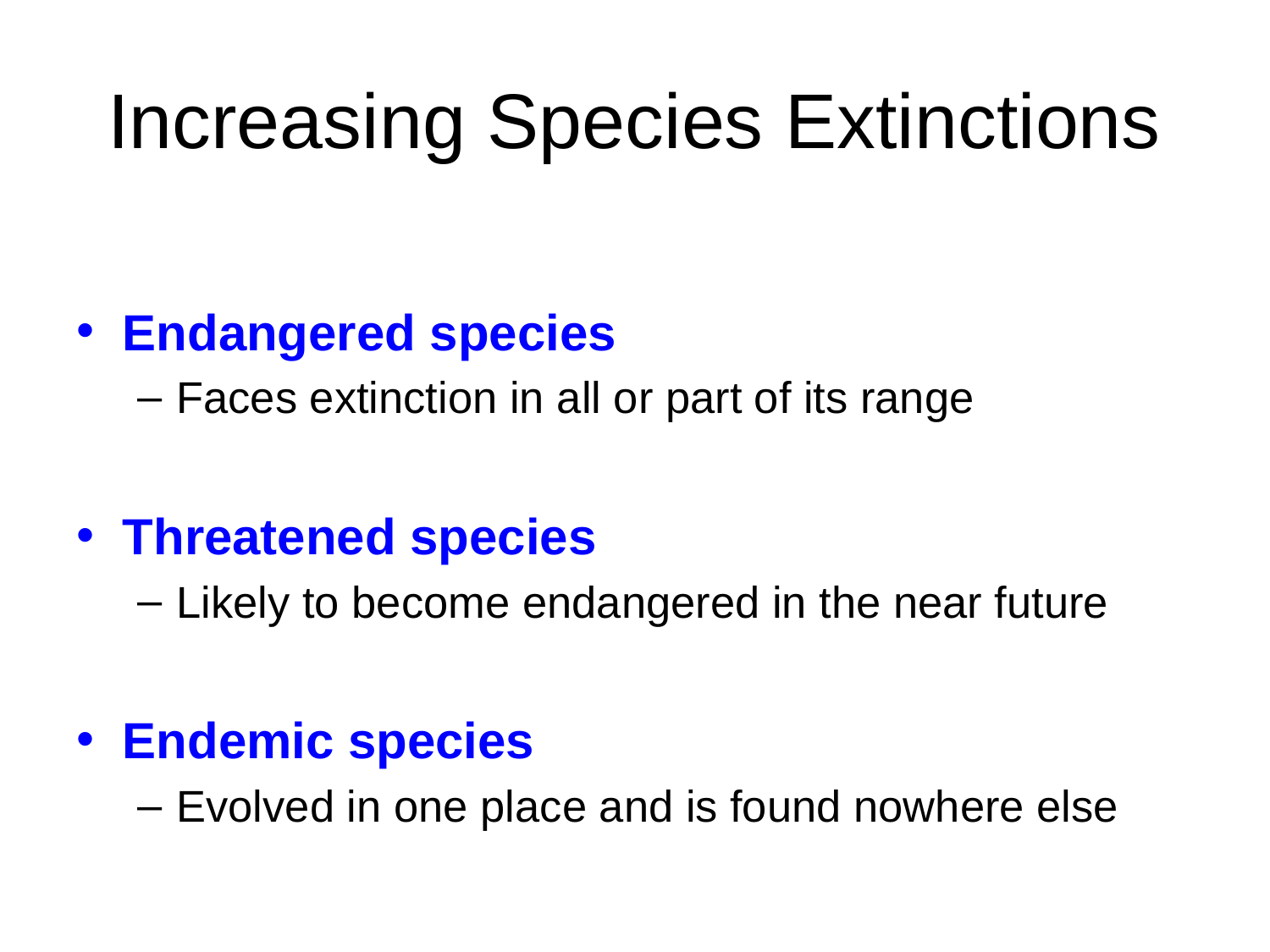

# Increasing Species Extinctions

Endangered species
Faces extinction in all or part of its range

Threatened species
Likely to become endangered in the near future

Endemic species
Evolved in one place and is found nowhere else